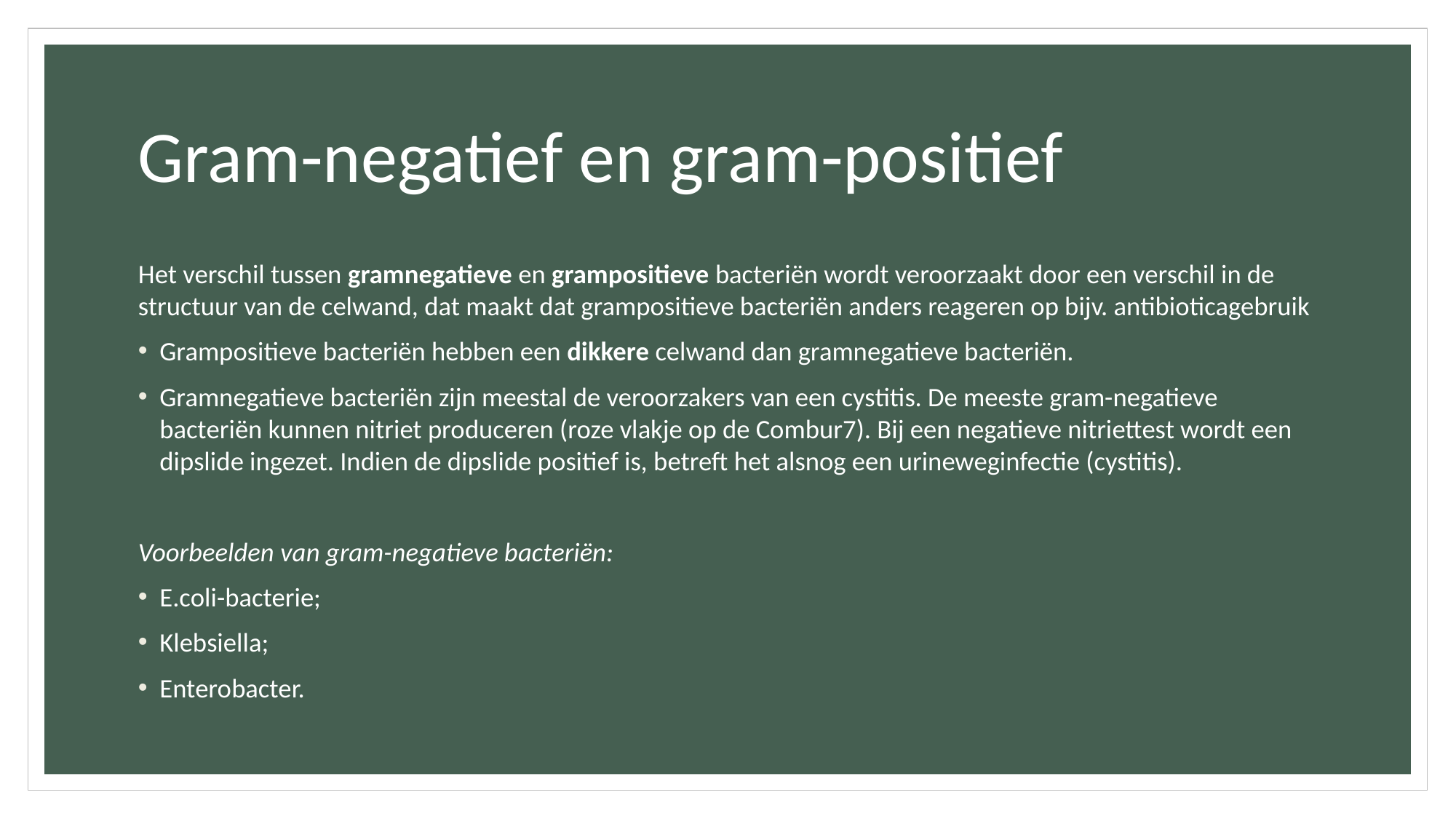

# Gram-negatief en gram-positief
Het verschil tussen gramnegatieve en grampositieve bacteriën wordt veroorzaakt door een verschil in de structuur van de celwand, dat maakt dat grampositieve bacteriën anders reageren op bijv. antibioticagebruik
Grampositieve bacteriën hebben een dikkere celwand dan gramnegatieve bacteriën.
Gramnegatieve bacteriën zijn meestal de veroorzakers van een cystitis. De meeste gram-negatieve bacteriën kunnen nitriet produceren (roze vlakje op de Combur7). Bij een negatieve nitriettest wordt een dipslide ingezet. Indien de dipslide positief is, betreft het alsnog een urineweginfectie (cystitis).

Voorbeelden van gram-negatieve bacteriën:
E.coli-bacterie;
Klebsiella;
Enterobacter.